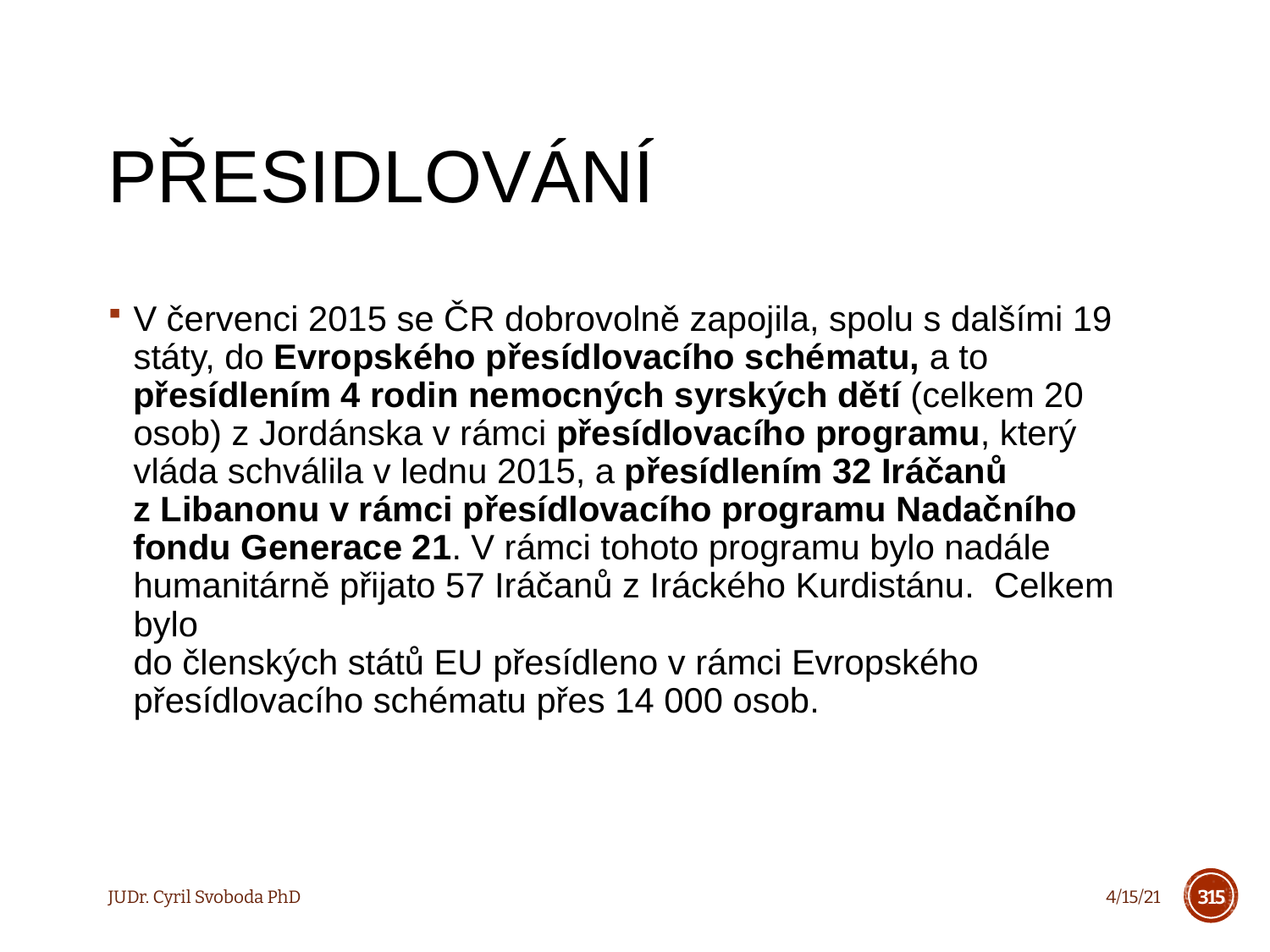

# Přesidlování
V červenci 2015 se ČR dobrovolně zapojila, spolu s dalšími 19 státy, do Evropského přesídlovacího schématu, a to přesídlením 4 rodin nemocných syrských dětí (celkem 20 osob) z Jordánska v rámci přesídlovacího programu, který vláda schválila v lednu 2015, a přesídlením 32 Iráčanů z Libanonu v rámci přesídlovacího programu Nadačního fondu Generace 21. V rámci tohoto programu bylo nadále humanitárně přijato 57 Iráčanů z Iráckého Kurdistánu.  Celkem bylo
do členských států EU přesídleno v rámci Evropského přesídlovacího schématu přes 14 000 osob.

JUDr. Cyril Svoboda PhD
4/15/21
315